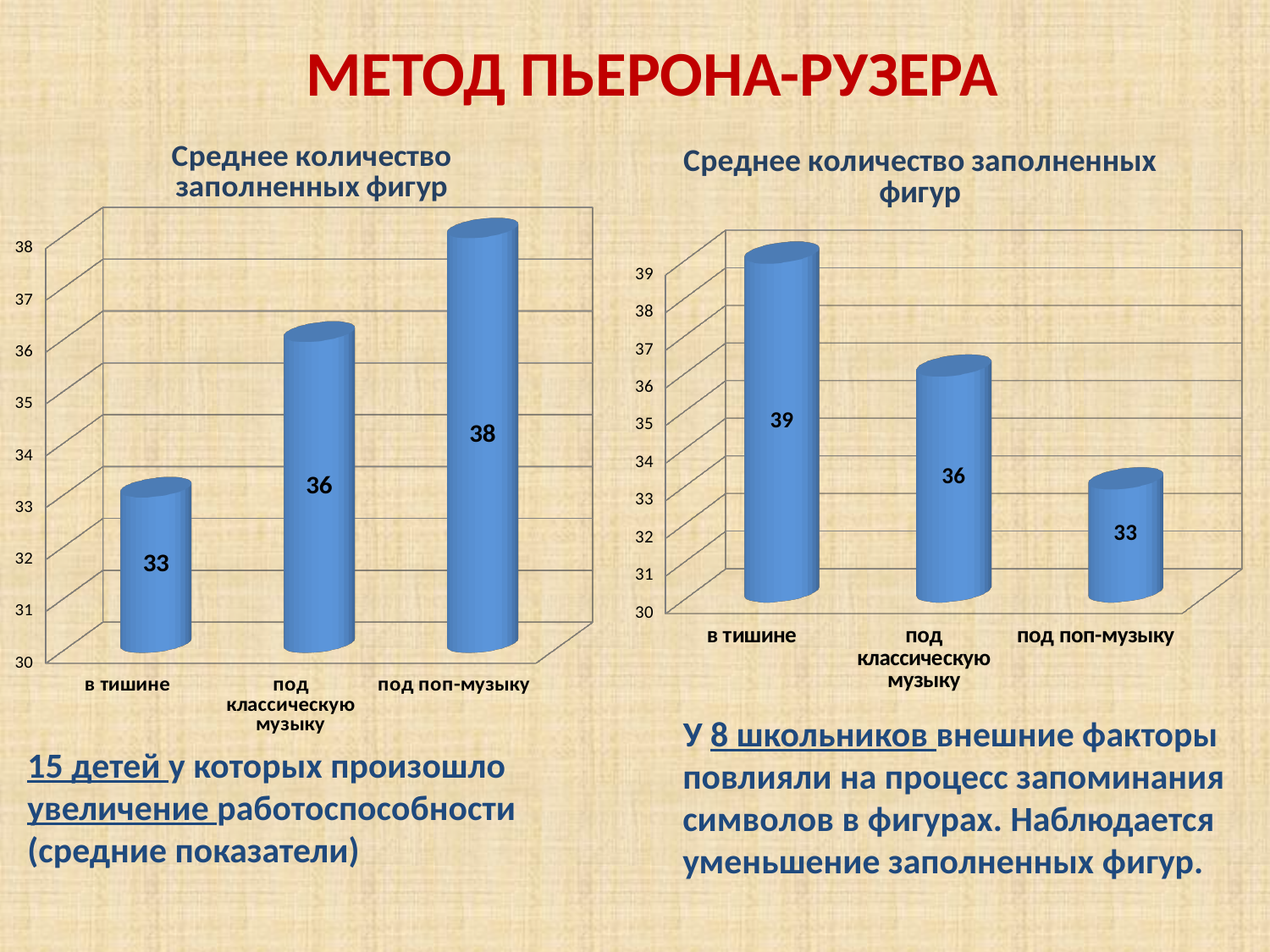

МЕТОД ПЬЕРОНА-РУЗЕРА

[unsupported chart]

[unsupported chart]

      У 8 школьников внешние факторы повлияли на процесс запоминания символов в фигурах. Наблюдается уменьшение заполненных фигур.

15 детей у которых произошло увеличение работоспособности
(средние показатели)